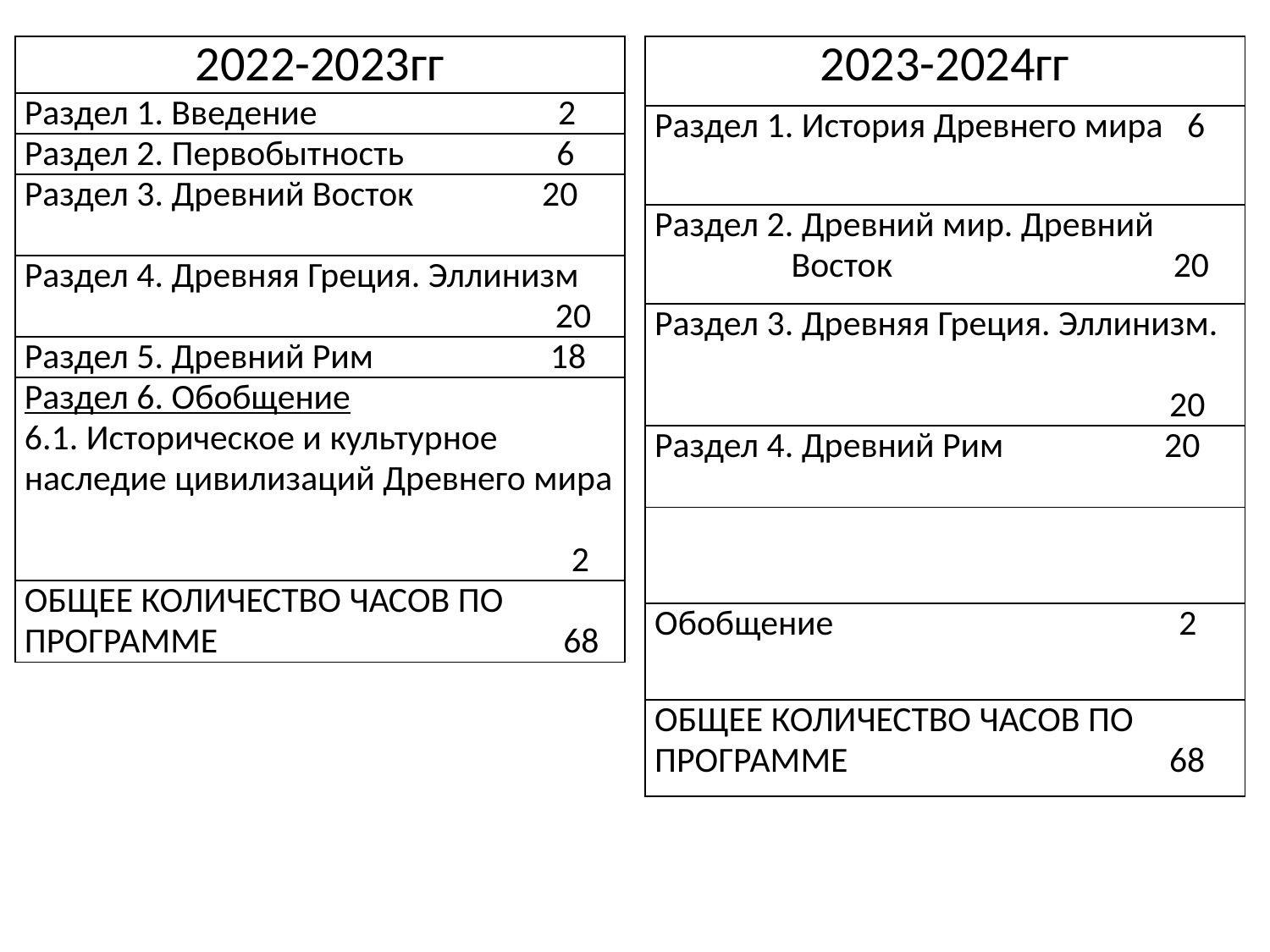

| 2022-2023гг |
| --- |
| Раздел 1. Введение 2 |
| Раздел 2. Первобытность 6 |
| Раздел 3. Древний Восток 20 |
| Раздел 4. Древняя Греция. Эллинизм 20 |
| Раздел 5. Древний Рим 18 |
| Раздел 6. Обобщение 6.1. Историческое и культурное наследие цивилизаций Древнего мира 2 |
| ОБЩЕЕ КОЛИЧЕСТВО ЧАСОВ ПО ПРОГРАММЕ 68 |
| 2023-2024гг |
| --- |
| Раздел 1. История Древнего мира 6 |
| Раздел 2. Древний мир. Древний Восток 20 |
| Раздел 3. Древняя Греция. Эллинизм. 20 |
| Раздел 4. Древний Рим 20 |
|  |
| Обобщение 2 |
| ОБЩЕЕ КОЛИЧЕСТВО ЧАСОВ ПО ПРОГРАММЕ 68 |